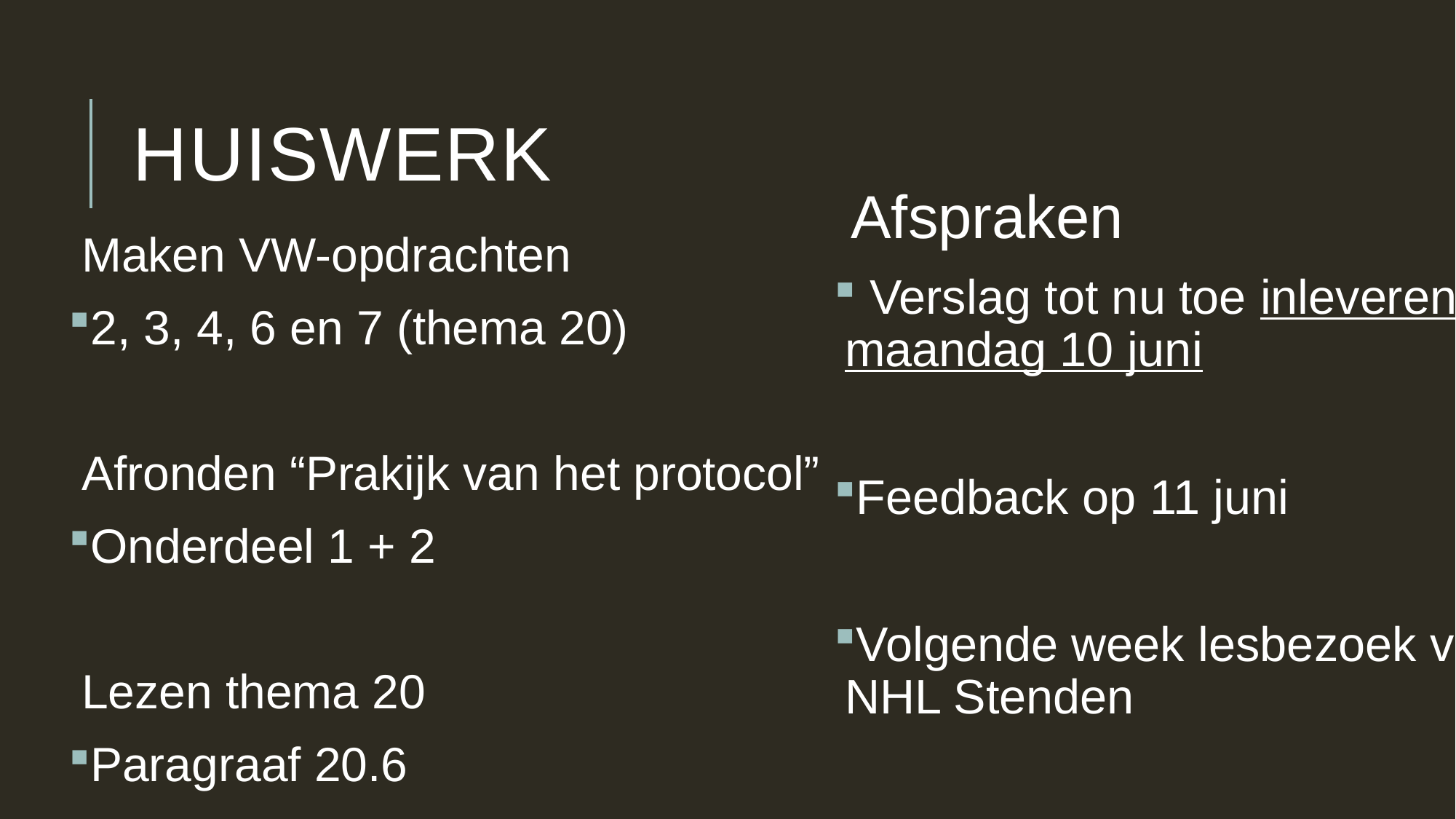

# Huiswerk
Afspraken
 Verslag tot nu toe inleveren op maandag 10 juni

Feedback op 11 juni

Volgende week lesbezoek van NHL Stenden

Maken VW-opdrachten
2, 3, 4, 6 en 7 (thema 20)

Afronden “Prakijk van het protocol”
Onderdeel 1 + 2

Lezen thema 20
Paragraaf 20.6